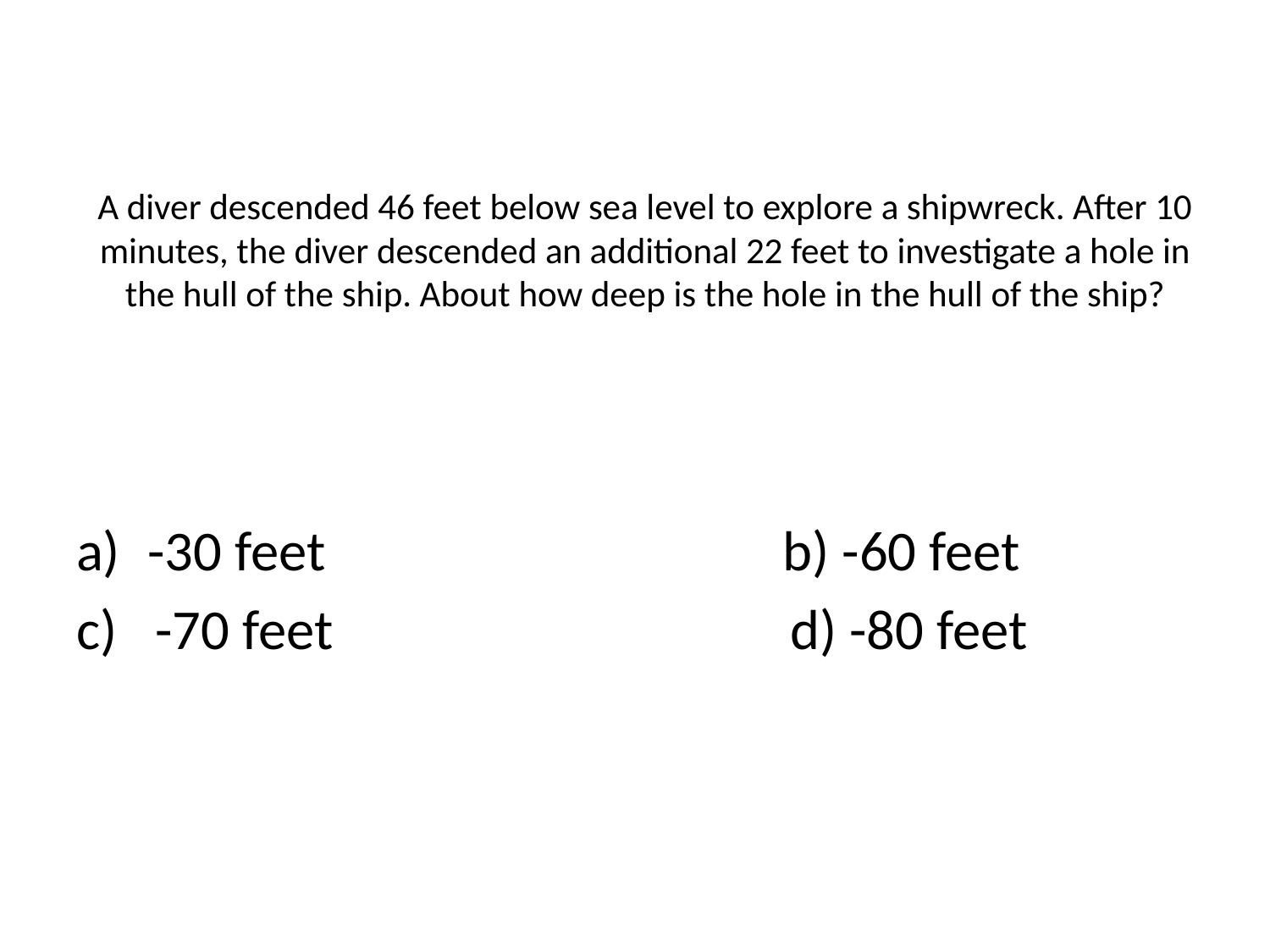

# A diver descended 46 feet below sea level to explore a shipwreck. After 10 minutes, the diver descended an additional 22 feet to investigate a hole in the hull of the ship. About how deep is the hole in the hull of the ship?
-30 feet                                    b) -60 feet
c)   -70 feet                                    d) -80 feet